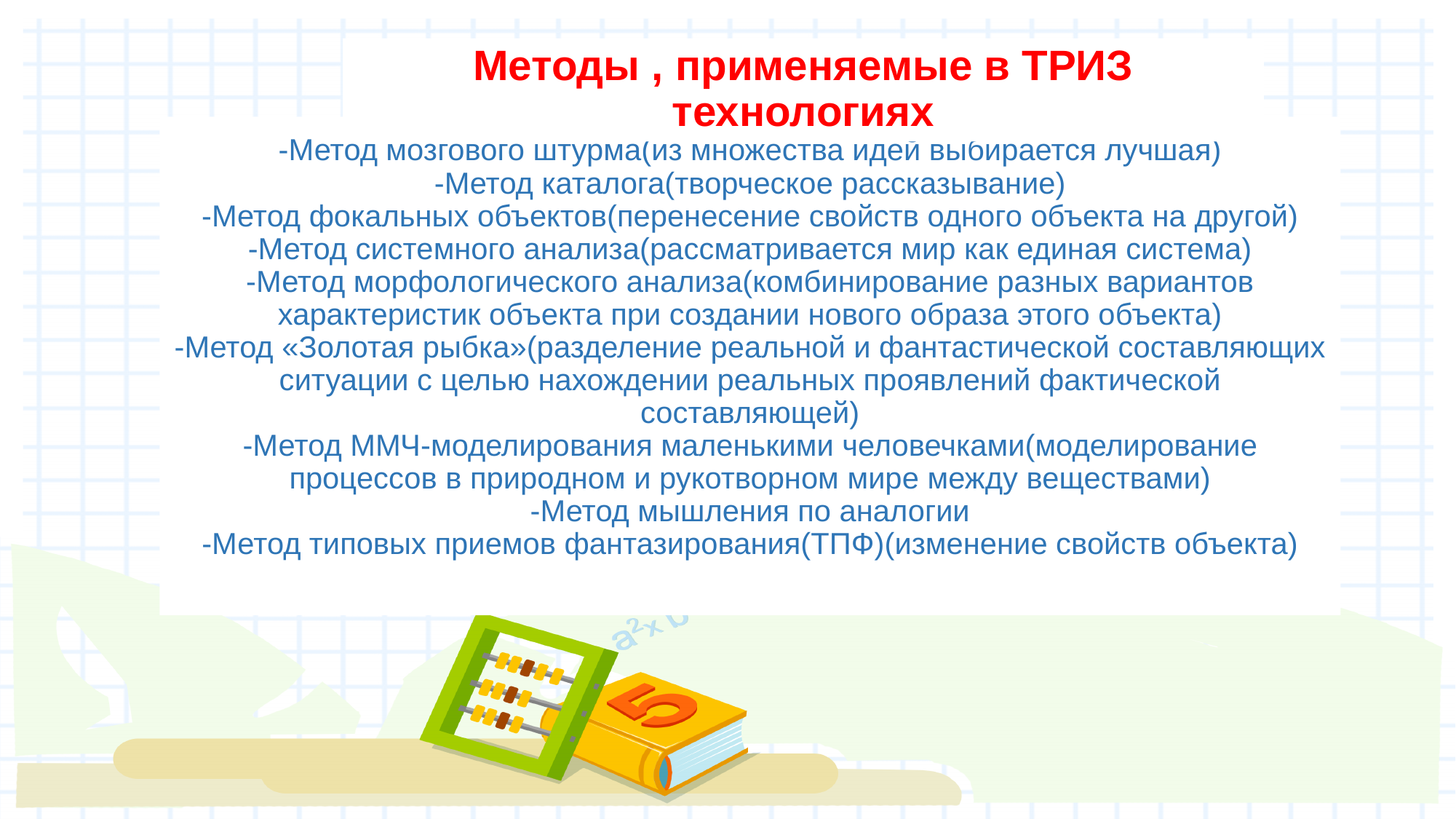

Методы , применяемые в ТРИЗ технологиях
# -Метод мозгового штурма(из множества идей выбирается лучшая) -Метод каталога(творческое рассказывание) -Метод фокальных объектов(перенесение свойств одного объекта на другой) -Метод системного анализа(рассматривается мир как единая система) -Метод морфологического анализа(комбинирование разных вариантов характеристик объекта при создании нового образа этого объекта) -Метод «Золотая рыбка»(разделение реальной и фантастической составляющих ситуации с целью нахождении реальных проявлений фактической составляющей) -Метод ММЧ-моделирования маленькими человечками(моделирование процессов в природном и рукотворном мире между веществами) -Метод мышления по аналогии -Метод типовых приемов фантазирования(ТПФ)(изменение свойств объекта)